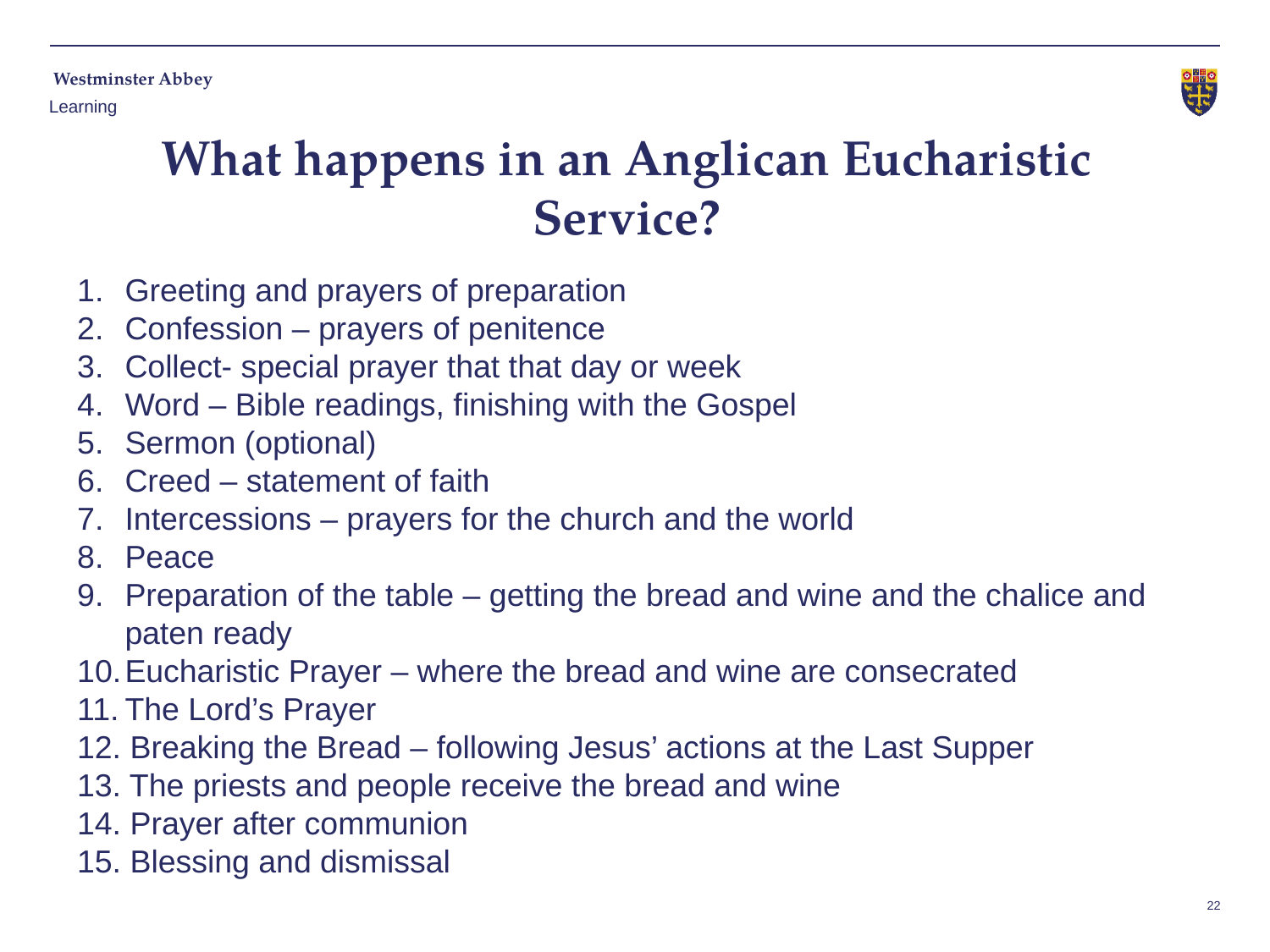

Learning
What happens in an Anglican Eucharistic Service?
Greeting and prayers of preparation
Confession – prayers of penitence
Collect- special prayer that that day or week
Word – Bible readings, finishing with the Gospel
Sermon (optional)
Creed – statement of faith
Intercessions – prayers for the church and the world
Peace
Preparation of the table – getting the bread and wine and the chalice and paten ready
Eucharistic Prayer – where the bread and wine are consecrated
The Lord’s Prayer
12. Breaking the Bread – following Jesus’ actions at the Last Supper
13. The priests and people receive the bread and wine
14. Prayer after communion
15. Blessing and dismissal
22